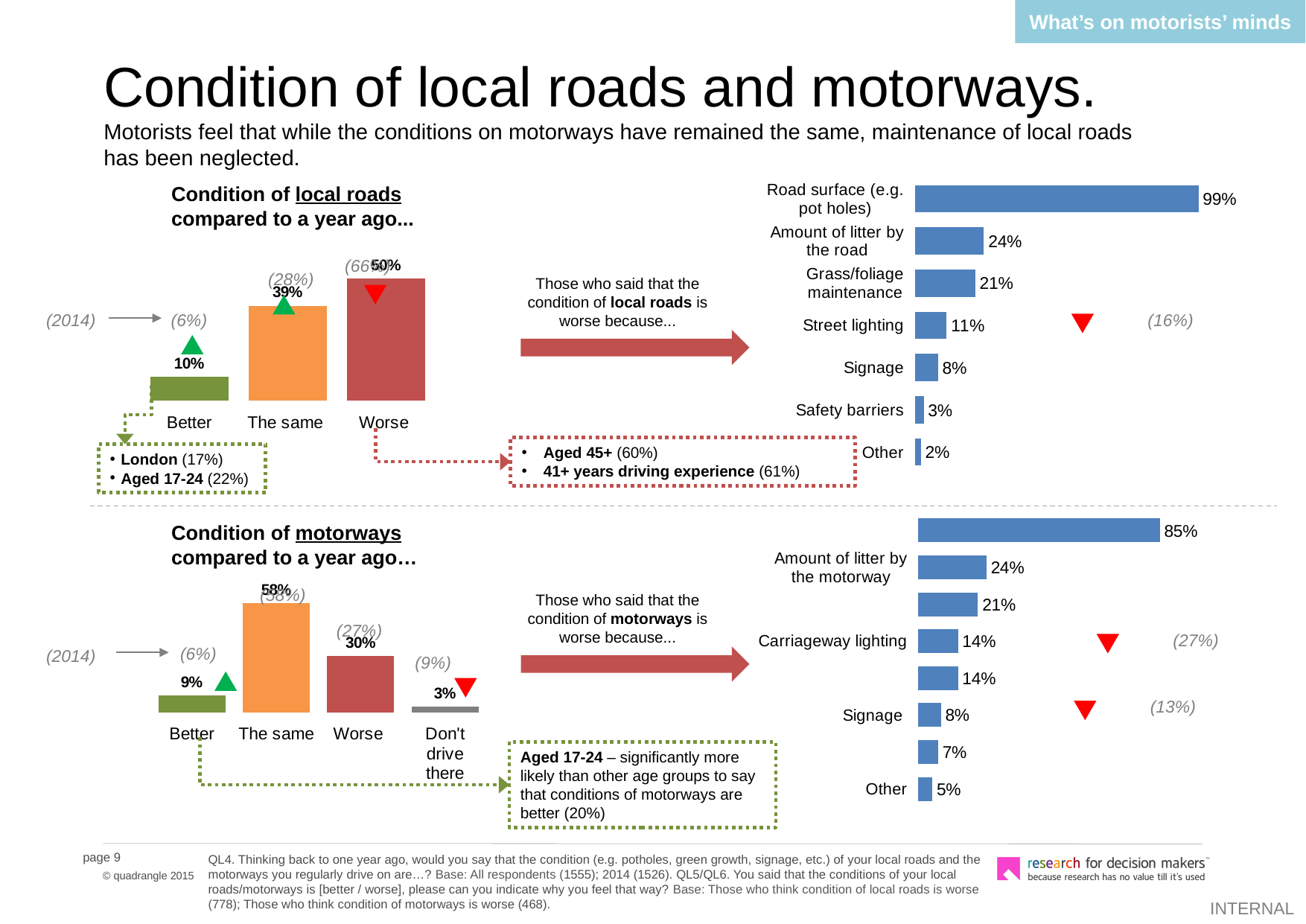

What’s on motorists’ minds
# Condition of local roads and motorways. Motorists feel that while the conditions on motorways have remained the same, maintenance of local roads has been neglected.

### Chart

| Category | Series 1 |
|---|---|
| Other | 0.02000000000000001 |
| Safety barriers | 0.030000000000000002 |
| Signage | 0.08000000000000004 |
| Street lighting | 0.11 |
| Grass/foliage maintenance | 0.21000000000000021 |
| Amount of litter by the road | 0.2400000000000002 |
| Road surface (e.g. pot holes) | 0.99 |
Condition of local roads compared to a year ago...
(66%)

### Chart

| Category | Series 1 |
|---|---|
| Better | 0.1 |
| The same  | 0.39000000000000173 |
| Worse  | 0.5 |
(28%)
Those who said that the condition of local roads is worse because...

(2014)
(6%)
(16%)

Aged 45+ (60%)
41+ years driving experience (61%)
London (17%)
Aged 17-24 (22%)

### Chart

| Category | Series 1 |
|---|---|
| Other | 0.05 |
| Safety Barriers | 0.07000000000000002 |
| Signage  | 0.08000000000000004 |
| Grass/foliage maintenance | 0.14 |
| Carriageway lighting | 0.14 |
| Lane marking visibility | 0.2100000000000001 |
| Amount of litter by the motorway | 0.2400000000000001 |
| Road surface (e.g. pot holes) | 0.8500000000000004 |
Condition of motorways compared to a year ago…

### Chart

| Category | Series 1 |
|---|---|
| Better | 0.09000000000000002 |
| The same | 0.5800000000000001 |
| Worse  | 0.3000000000000003 |
| Don't drive there | 0.030000000000000002 |
(58%)
Those who said that the condition of motorways is worse because...
(27%)
(27%)

(6%)
(2014)
(9%)

(13%)

Aged 17-24 – significantly more likely than other age groups to say that conditions of motorways are better (20%)
QL4. Thinking back to one year ago, would you say that the condition (e.g. potholes, green growth, signage, etc.) of your local roads and the motorways you regularly drive on are…? Base: All respondents (1555); 2014 (1526). QL5/QL6. You said that the conditions of your local roads/motorways is [better / worse], please can you indicate why you feel that way? Base: Those who think condition of local roads is worse (778); Those who think condition of motorways is worse (468).